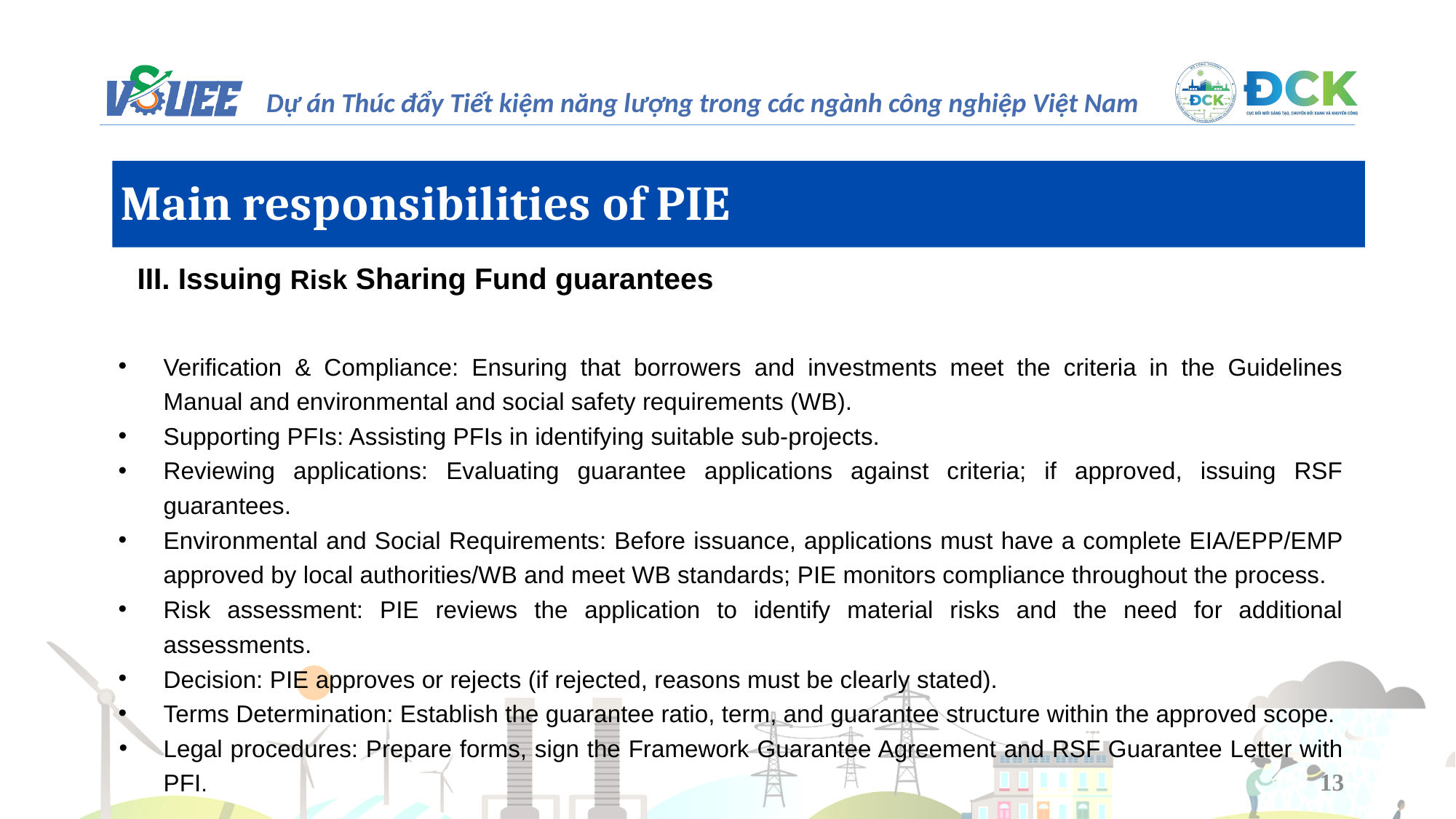

Main responsibilities of PIE
III. Issuing Risk Sharing Fund guarantees

Verification & Compliance: Ensuring that borrowers and investments meet the criteria in the Guidelines Manual and environmental and social safety requirements (WB).
Supporting PFIs: Assisting PFIs in identifying suitable sub-projects.
Reviewing applications: Evaluating guarantee applications against criteria; if approved, issuing RSF guarantees.
Environmental and Social Requirements: Before issuance, applications must have a complete EIA/EPP/EMP approved by local authorities/WB and meet WB standards; PIE monitors compliance throughout the process.
Risk assessment: PIE reviews the application to identify material risks and the need for additional assessments.
Decision: PIE approves or rejects (if rejected, reasons must be clearly stated).
Terms Determination: Establish the guarantee ratio, term, and guarantee structure within the approved scope.
Legal procedures: Prepare forms, sign the Framework Guarantee Agreement and RSF Guarantee Letter with PFI.

13